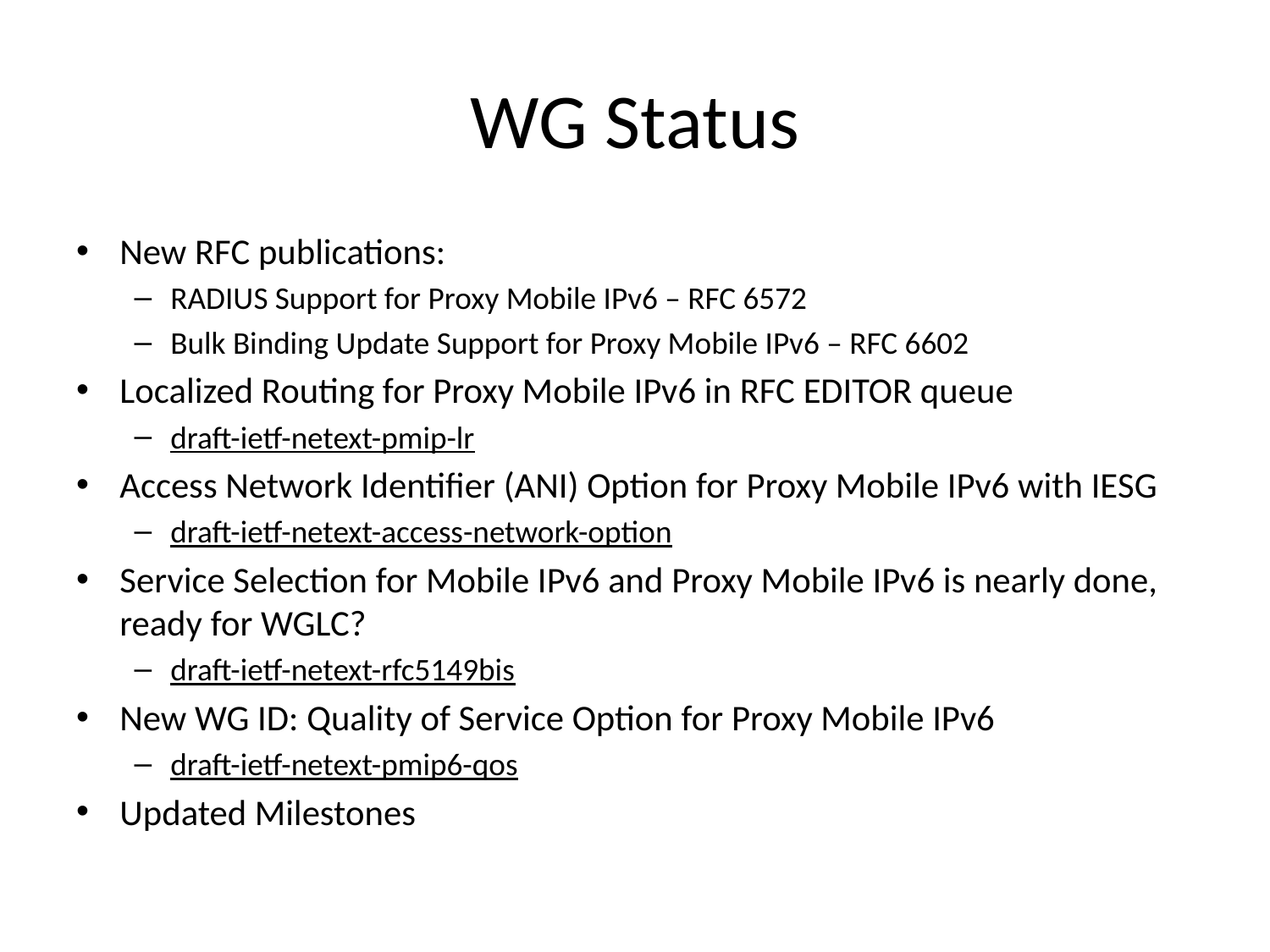

# WG Status
New RFC publications:
RADIUS Support for Proxy Mobile IPv6 – RFC 6572
Bulk Binding Update Support for Proxy Mobile IPv6 – RFC 6602
Localized Routing for Proxy Mobile IPv6 in RFC EDITOR queue
draft-ietf-netext-pmip-lr
Access Network Identifier (ANI) Option for Proxy Mobile IPv6 with IESG
draft-ietf-netext-access-network-option
Service Selection for Mobile IPv6 and Proxy Mobile IPv6 is nearly done, ready for WGLC?
draft-ietf-netext-rfc5149bis
New WG ID: Quality of Service Option for Proxy Mobile IPv6
draft-ietf-netext-pmip6-qos
Updated Milestones